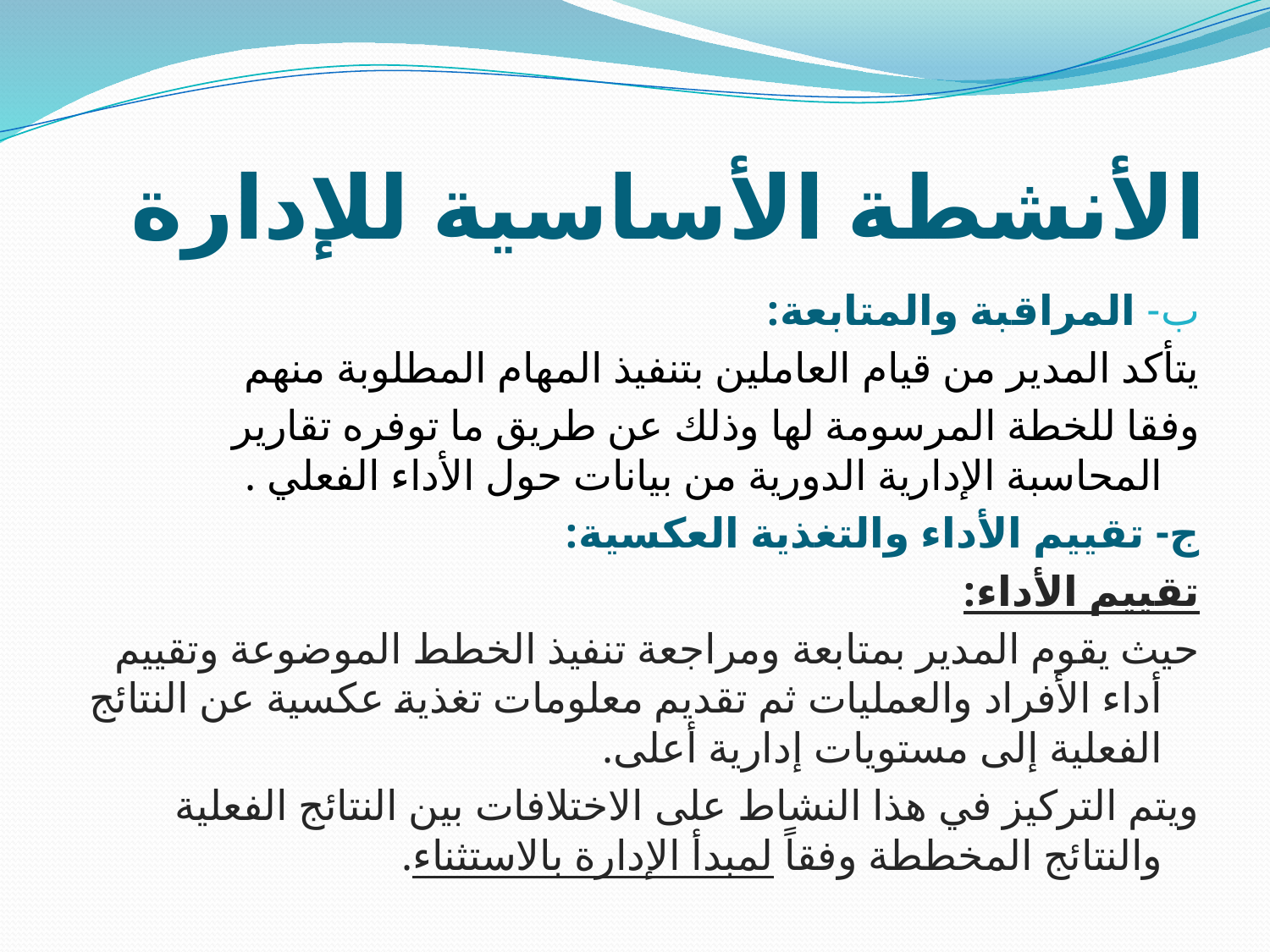

# الأنشطة الأساسية للإدارة
ب- المراقبة والمتابعة:
يتأكد المدير من قيام العاملين بتنفيذ المهام المطلوبة منهم
وفقا للخطة المرسومة لها وذلك عن طريق ما توفره تقارير المحاسبة الإدارية الدورية من بيانات حول الأداء الفعلي .
ج- تقييم الأداء والتغذية العكسية:
تقييم الأداء:
حيث يقوم المدير بمتابعة ومراجعة تنفيذ الخطط الموضوعة وتقييم أداء الأفراد والعمليات ثم تقديم معلومات تغذية عكسية عن النتائج الفعلية إلى مستويات إدارية أعلى.
ويتم التركيز في هذا النشاط على الاختلافات بين النتائج الفعلية والنتائج المخططة وفقاً لمبدأ الإدارة بالاستثناء.